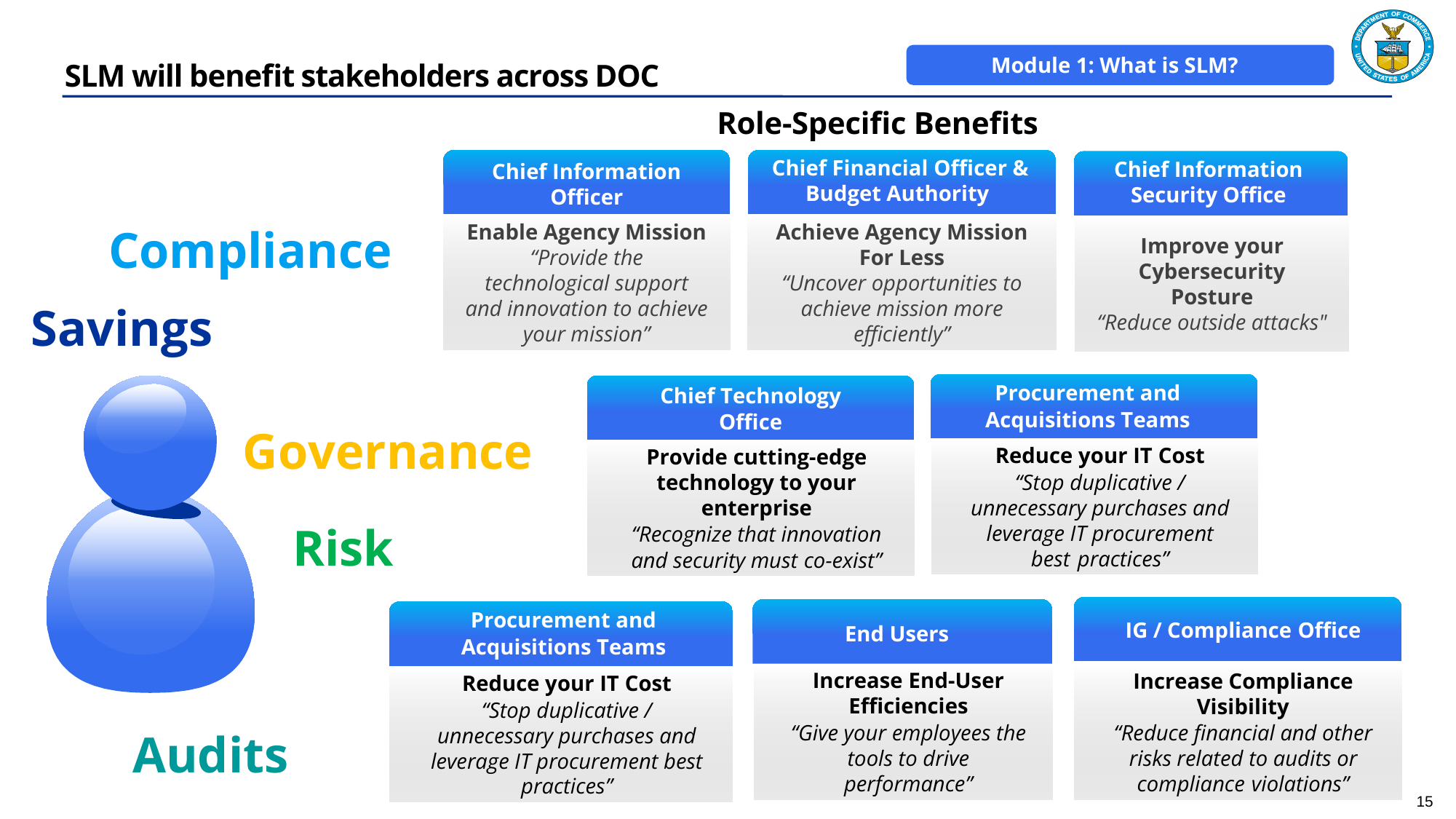

Module 1: What is SLM?
SLM will benefit stakeholders across DOC
Role-Specific Benefits
Chief Financial Officer & Budget Authority
Chief Information Officer
Enable Agency Mission
“Provide the technological support and innovation to achieve your mission”

Achieve Agency Mission For Less
“Uncover opportunities to achieve mission more efficiently”
Chief Information Security Office

Improve your Cybersecurity Posture
“Reduce outside attacks"
Compliance
Savings
Procurement and Acquisitions Teams

Reduce your IT Cost
“Stop duplicative / unnecessary purchases and leverage IT procurement best practices”

Provide cutting-edge technology to your enterprise
“Recognize that innovation and security must co-exist”
Chief Technology Office
Governance
Risk

Increase Compliance Visibility
“Reduce financial and other risks related to audits or compliance violations”

Increase End-User Efficiencies
“Give your employees the tools to drive performance”
Procurement and Acquisitions Teams

Reduce your IT Cost
“Stop duplicative / unnecessary purchases and leverage IT procurement best practices”
IG / Compliance Office
End Users
Audits